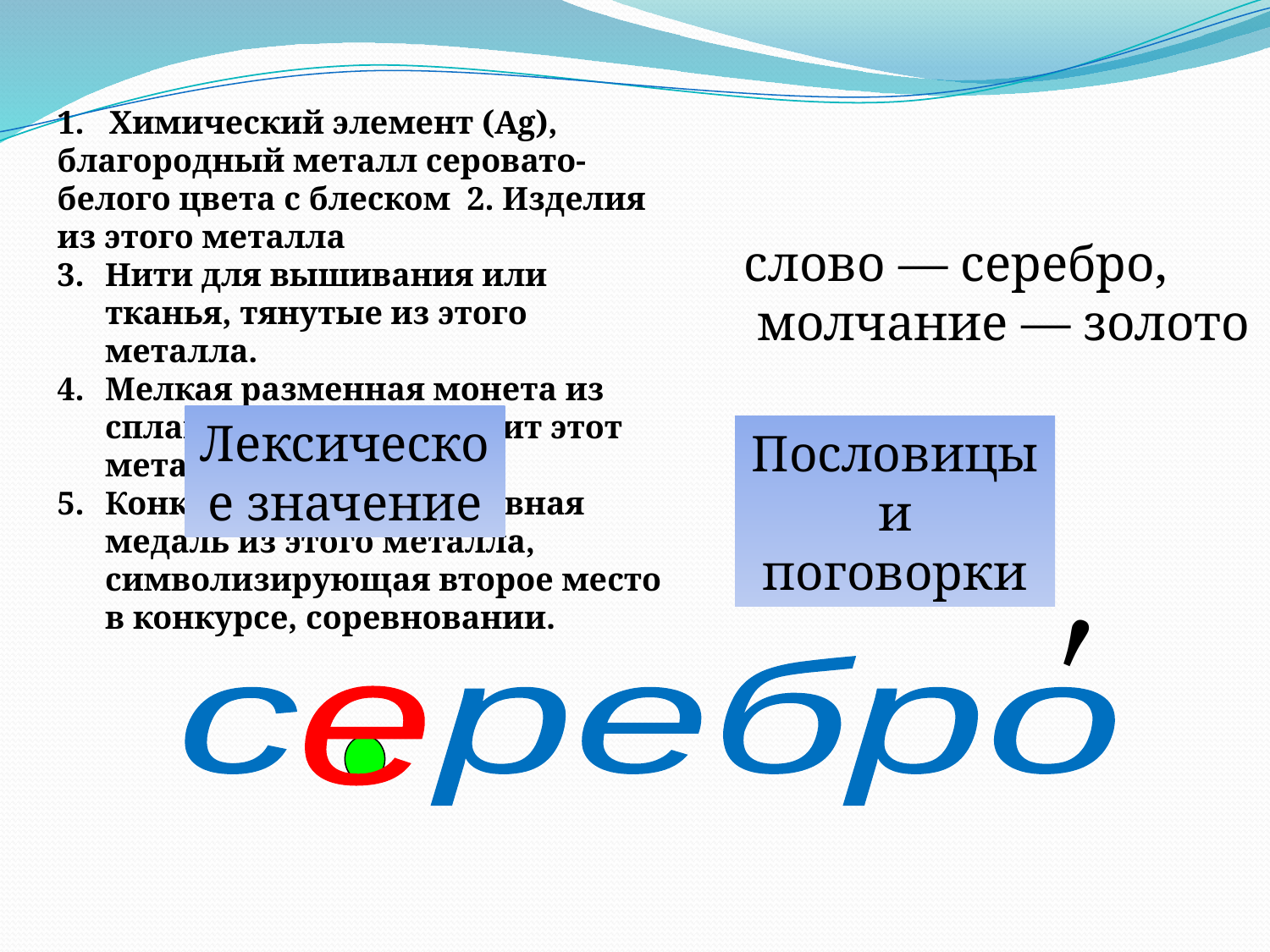

1.   Химический элемент (Ag), благородный металл серовато-белого цвета с блеском  2. Изделия из этого металла
Нити для вышивания или тканья, тянутые из этого металла.
Мелкая разменная монета из сплава, в который входит этот металл или никель
Конкурсная или спортивная медаль из этого металла, символизирующая второе место в конкурсе, соревновании.
слово — серебро,
 молчание — золото
Лексическое значение
Пословицы и поговорки
′
с  ребро
е